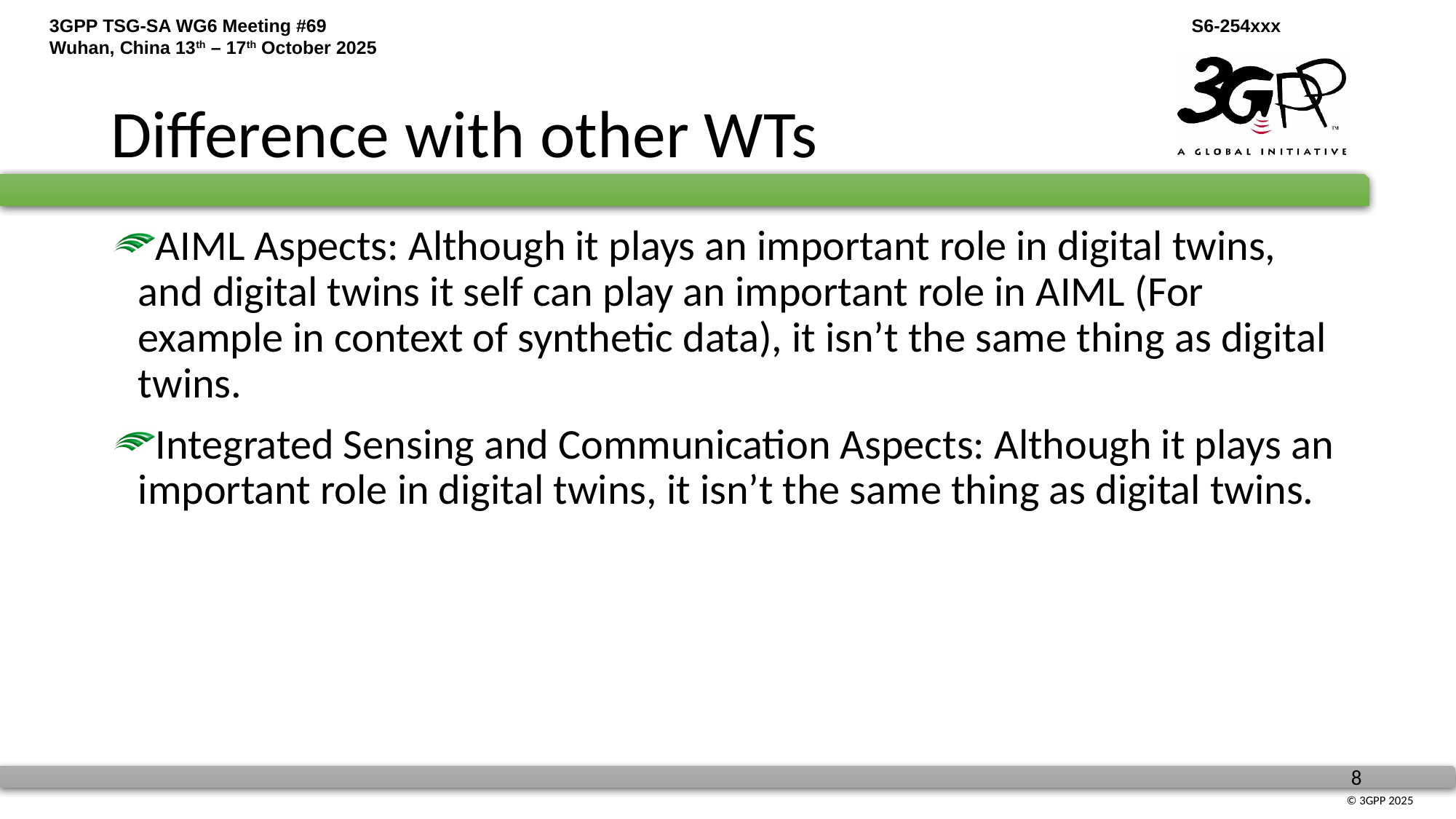

# Difference with other WTs
AIML Aspects: Although it plays an important role in digital twins, and digital twins it self can play an important role in AIML (For example in context of synthetic data), it isn’t the same thing as digital twins.
Integrated Sensing and Communication Aspects: Although it plays an important role in digital twins, it isn’t the same thing as digital twins.